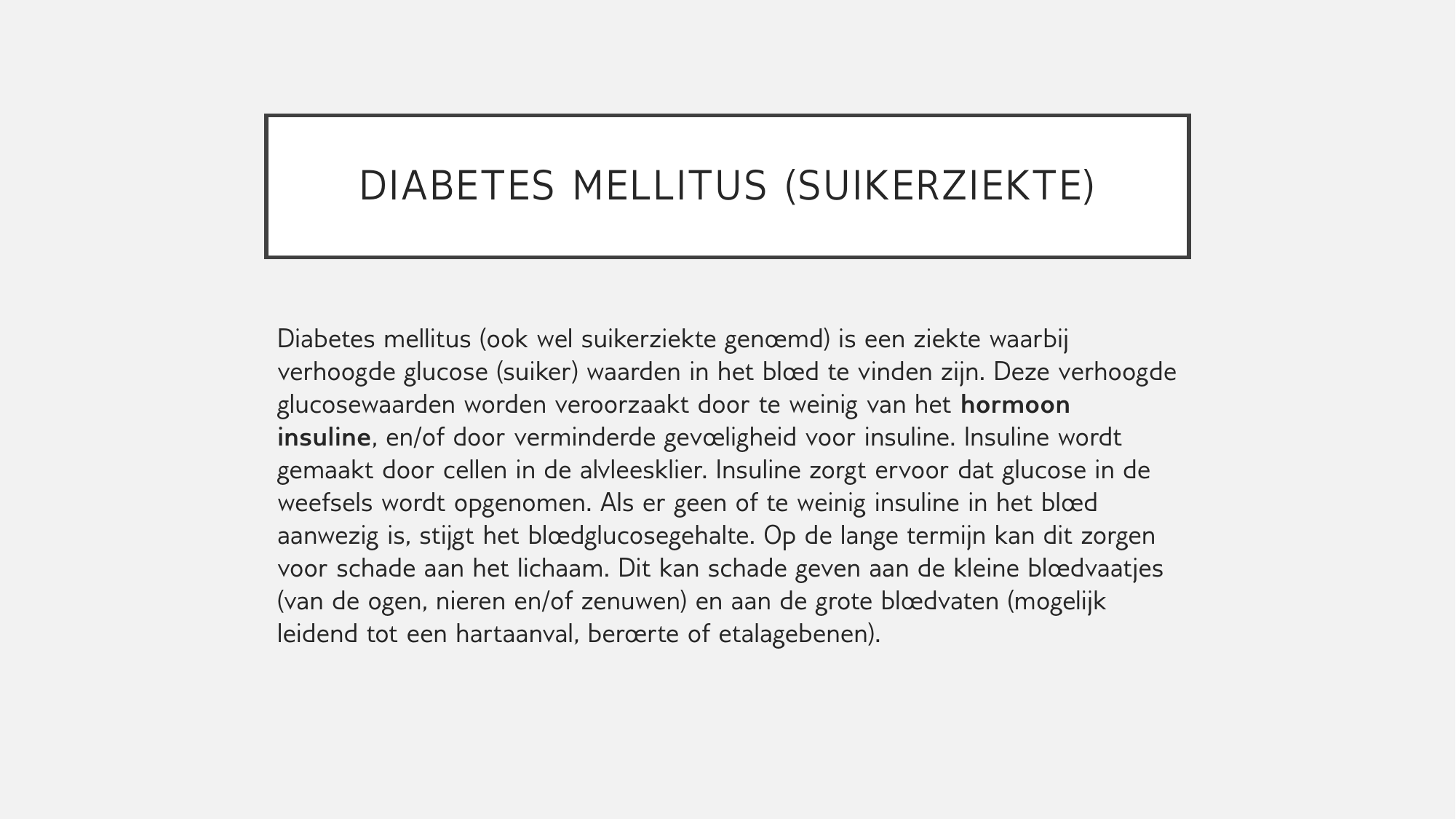

# Diabetes mellitus (suikerziekte)
​Diabetes mellitus (ook wel suikerziekte genoemd) is een ziekte waarbij verhoogde glucose (suiker) waarden in het bloed te vinden zijn. Deze verhoogde glucosewaarden worden veroorzaakt door te weinig van het hormoon insuline, en/of door verminderde gevoeligheid voor insuline. Insuline wordt gemaakt door cellen in de alvleesklier. Insuline zorgt ervoor dat glucose in de weefsels wordt opgenomen. Als er geen of te weinig insuline in het bloed aanwezig is, stijgt het bloedglucosegehalte. Op de lange termijn kan dit zorgen voor schade aan het lichaam. Dit kan schade geven aan de kleine bloedvaatjes (van de ogen, nieren en/of zenuwen) en aan de grote bloedvaten (mogelijk leidend tot een hartaanval, beroerte of etalagebenen).